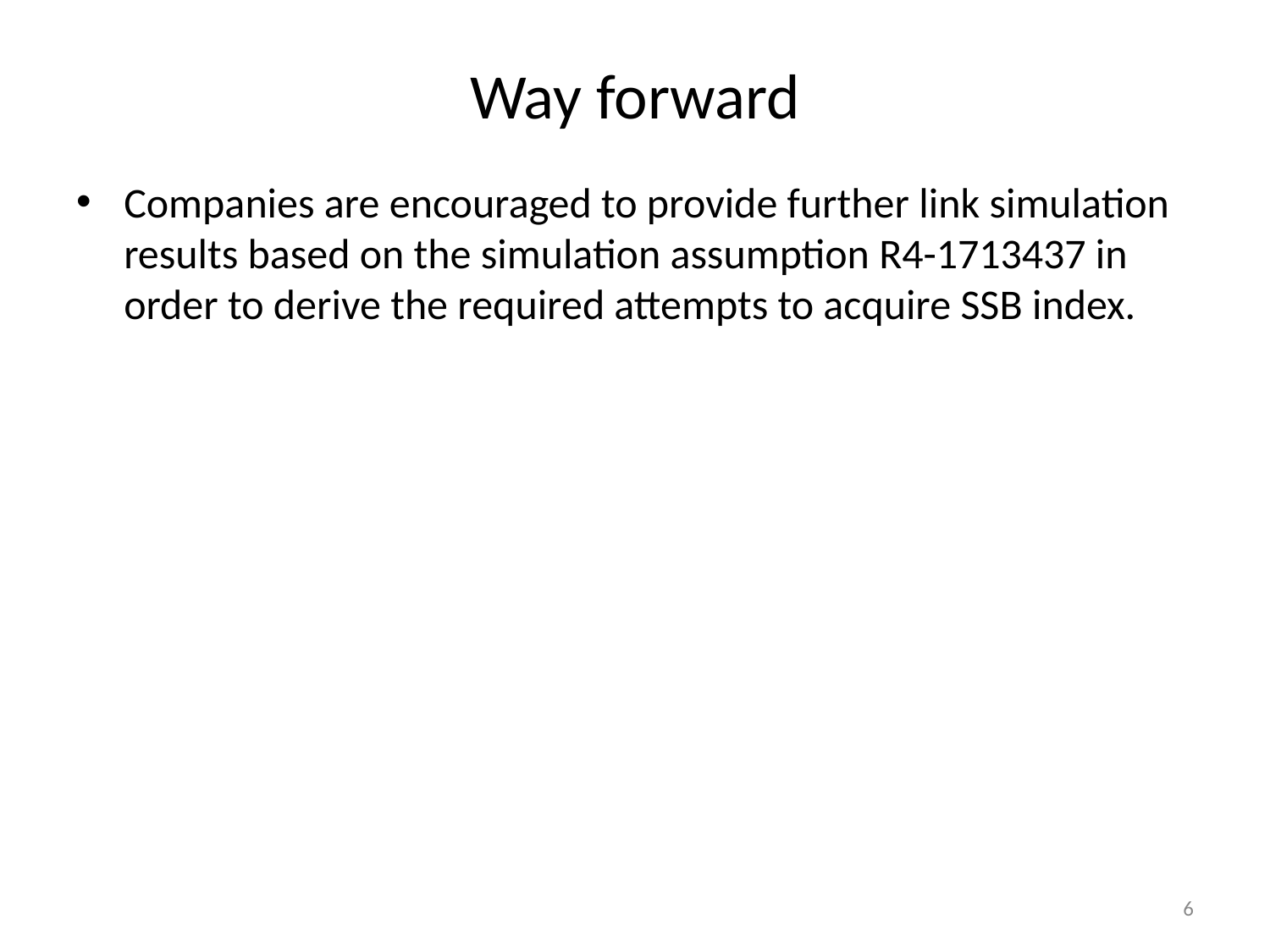

# Way forward
Companies are encouraged to provide further link simulation results based on the simulation assumption R4-1713437 in order to derive the required attempts to acquire SSB index.

6